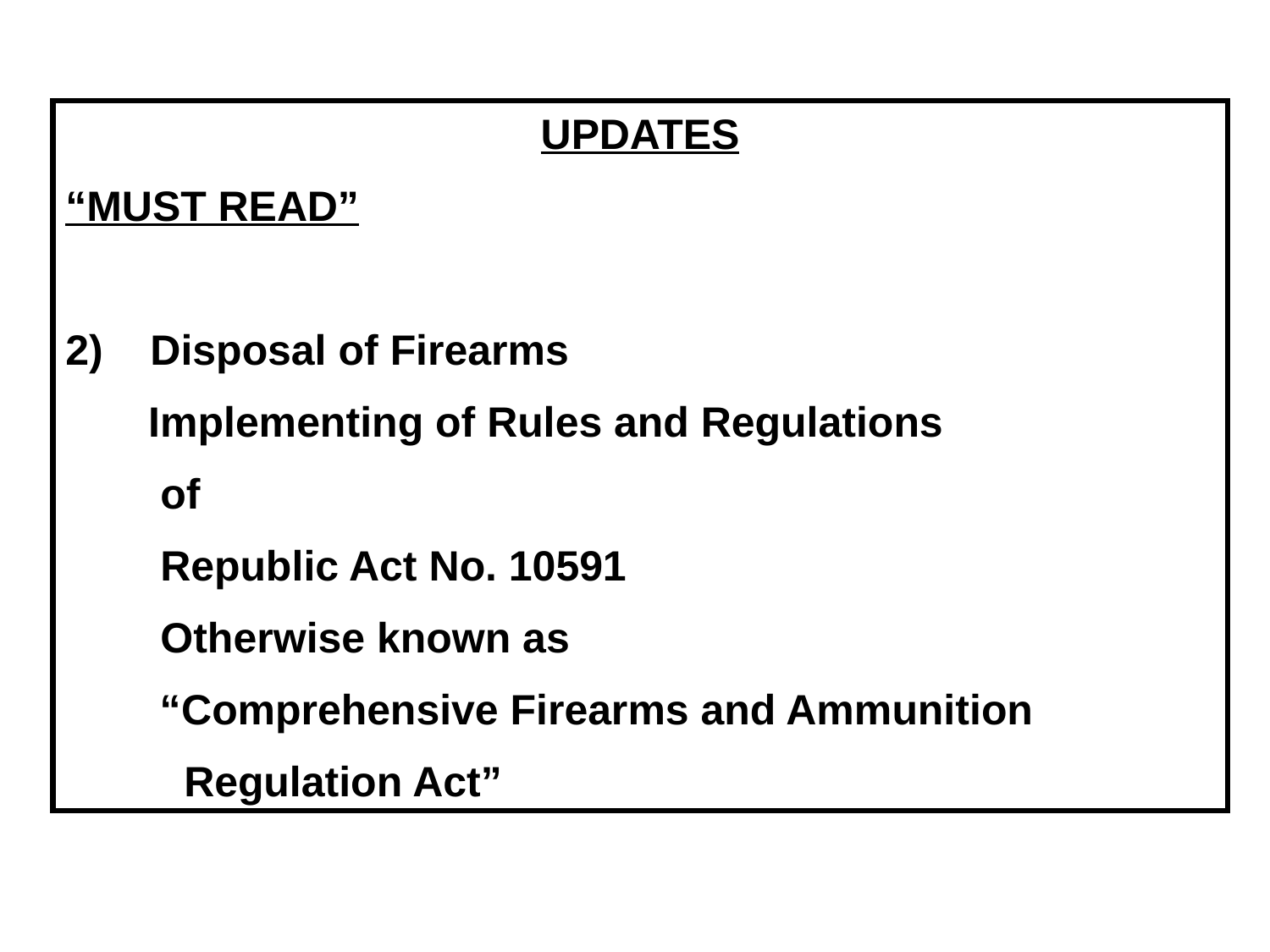

UPDATES
“MUST READ”

2)    Disposal of Firearms
       Implementing of Rules and Regulations
        of
        Republic Act No. 10591
        Otherwise known as
        “Comprehensive Firearms and Ammunition
          Regulation Act”